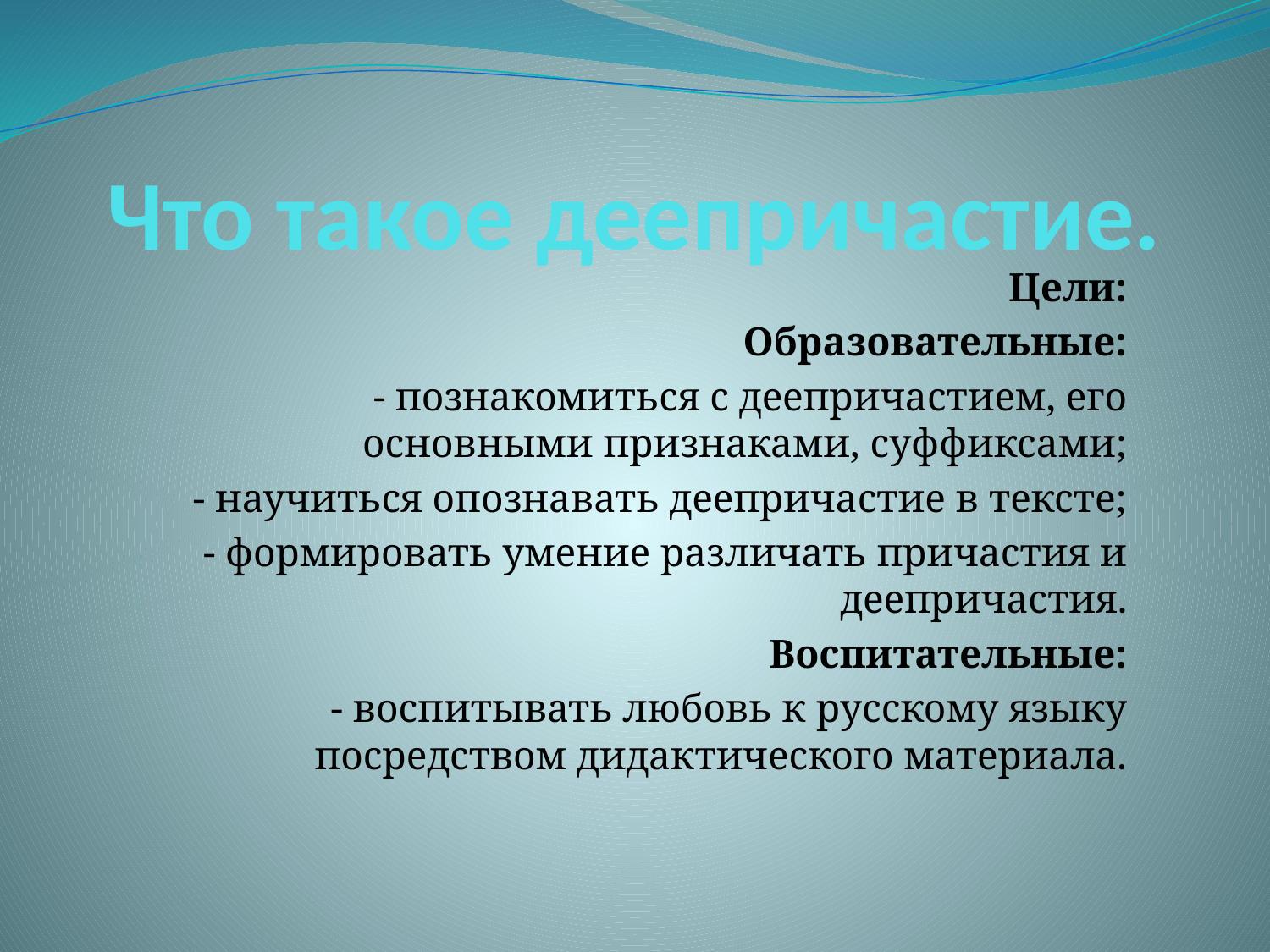

# Что такое деепричастие.
Цели:
Образовательные:
- познакомиться с деепричастием, его основными признаками, суффиксами;
- научиться опознавать деепричастие в тексте;
 - формировать умение различать причастия и деепричастия.
Воспитательные:
- воспитывать любовь к русскому языку посредством дидактического материала.